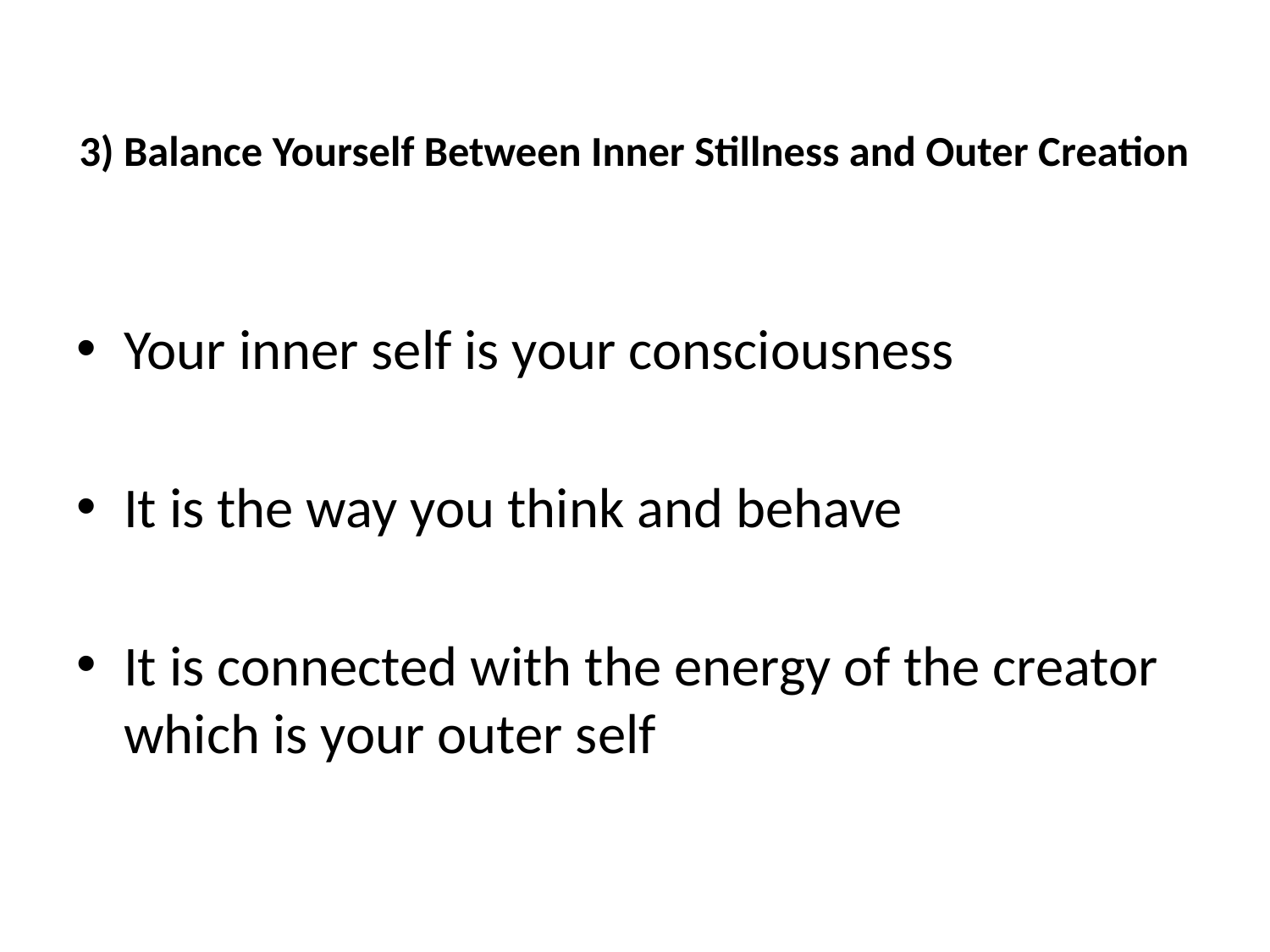

# 3) Balance Yourself Between Inner Stillness and Outer Creation
Your inner self is your consciousness

It is the way you think and behave

It is connected with the energy of the creator which is your outer self